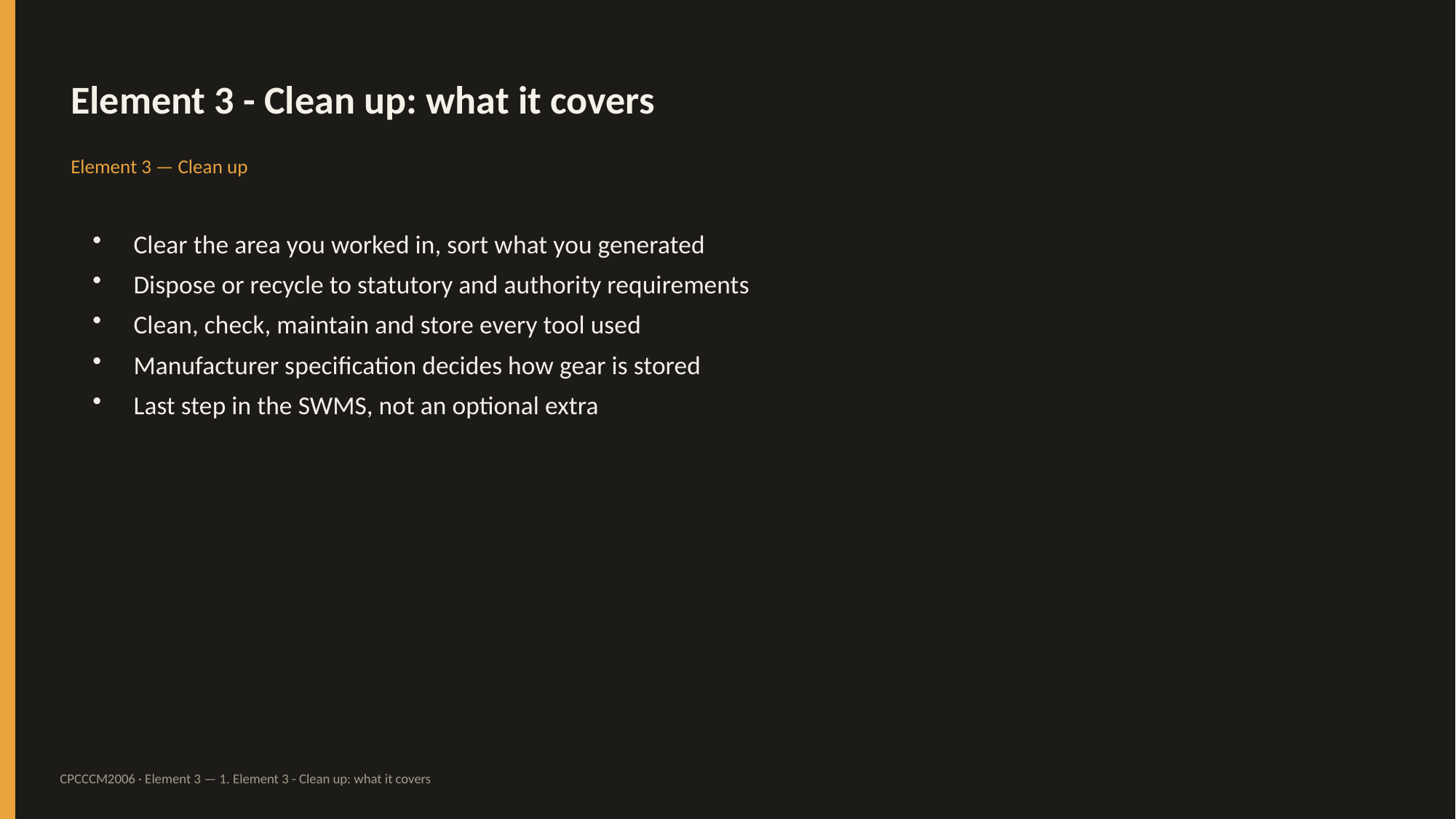

Element 3 - Clean up: what it covers
Element 3 — Clean up
Clear the area you worked in, sort what you generated
Dispose or recycle to statutory and authority requirements
Clean, check, maintain and store every tool used
Manufacturer specification decides how gear is stored
Last step in the SWMS, not an optional extra
CPCCCM2006 · Element 3 — 1. Element 3 - Clean up: what it covers